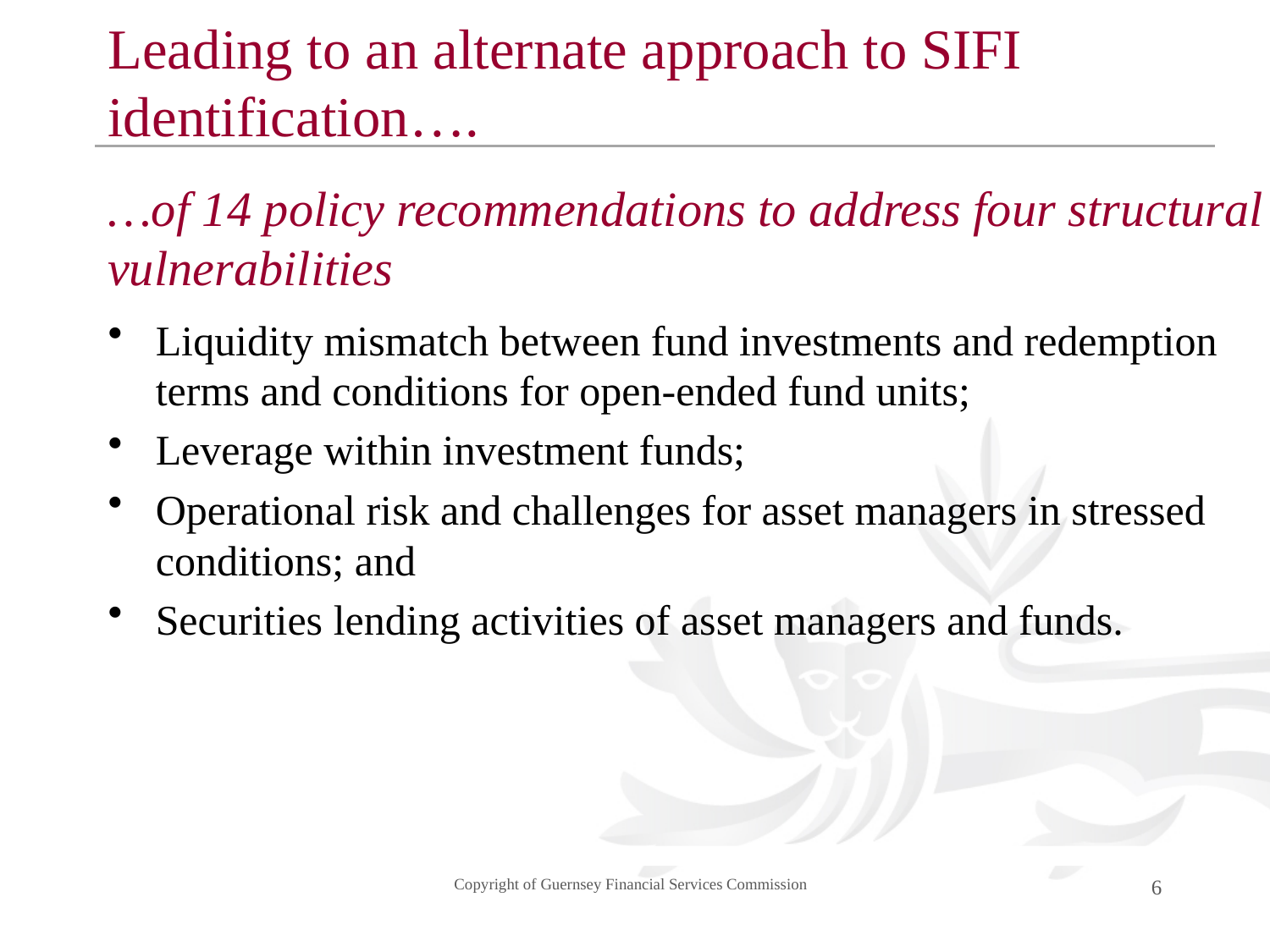

# Leading to an alternate approach to SIFI identification….
…of 14 policy recommendations to address four structural vulnerabilities

Liquidity mismatch between fund investments and redemption terms and conditions for open-ended fund units;
Leverage within investment funds;
Operational risk and challenges for asset managers in stressed conditions; and
Securities lending activities of asset managers and funds.

Copyright of Guernsey Financial Services Commission
6